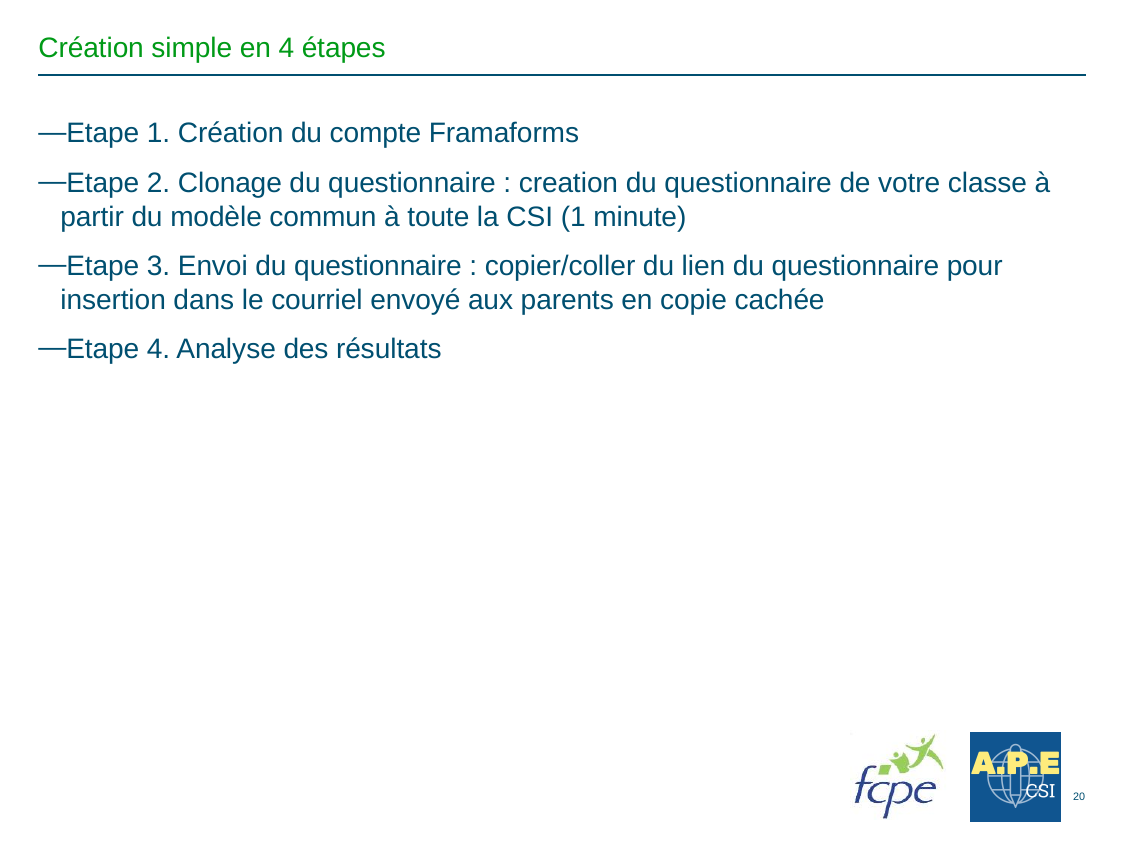

Création simple en 4 étapes
Etape 1. Création du compte Framaforms
Etape 2. Clonage du questionnaire : creation du questionnaire de votre classe à partir du modèle commun à toute la CSI (1 minute)
Etape 3. Envoi du questionnaire : copier/coller du lien du questionnaire pour insertion dans le courriel envoyé aux parents en copie cachée
Etape 4. Analyse des résultats
20